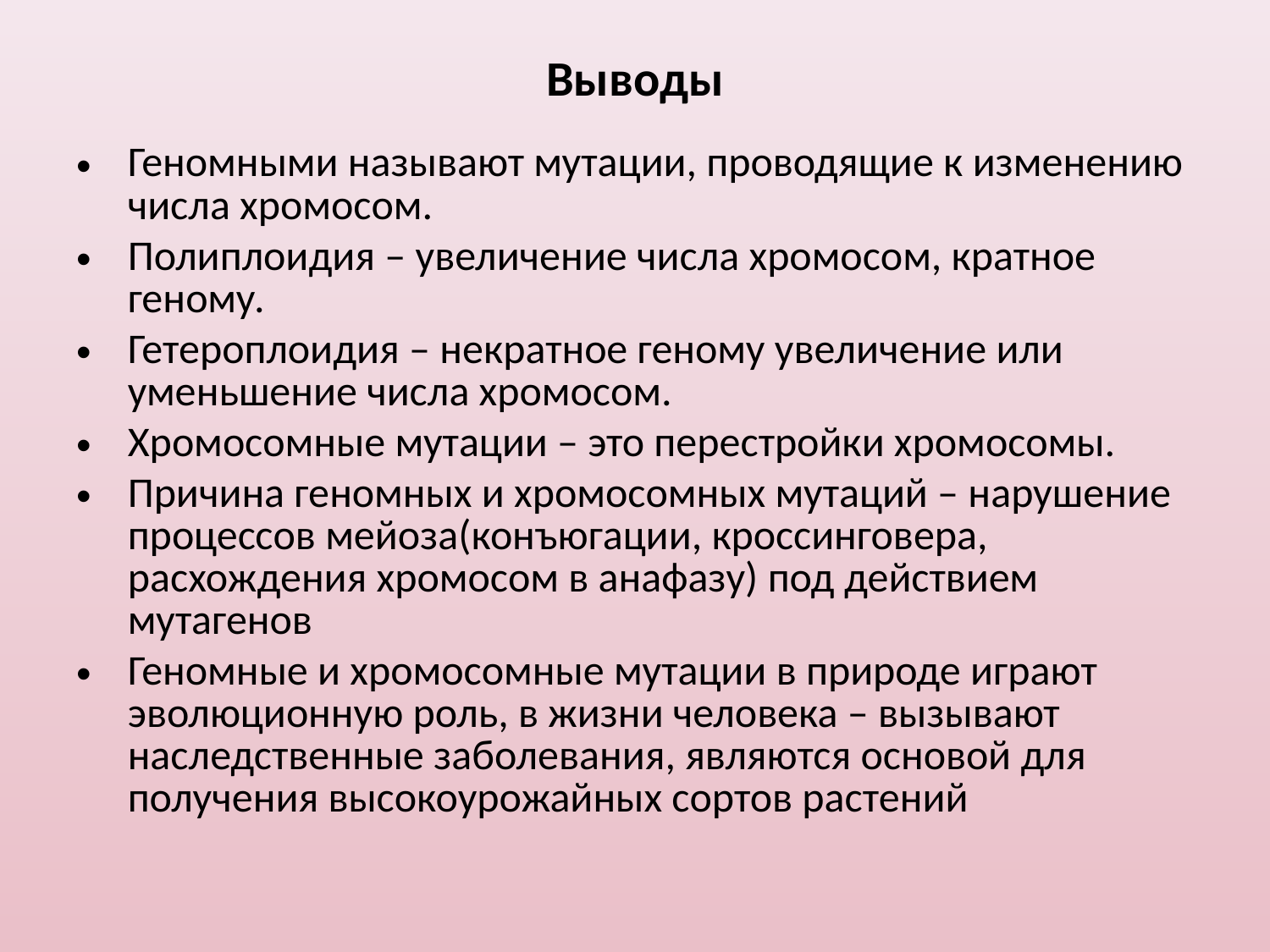

# Выводы
Геномными называют мутации, проводящие к изменению числа хромосом.
Полиплоидия – увеличение числа хромосом, кратное геному.
Гетероплоидия – некратное геному увеличение или уменьшение числа хромосом.
Хромосомные мутации – это перестройки хромосомы.
Причина геномных и хромосомных мутаций – нарушение процессов мейоза(конъюгации, кроссинговера, расхождения хромосом в анафазу) под действием мутагенов
Геномные и хромосомные мутации в природе играют эволюционную роль, в жизни человека – вызывают наследственные заболевания, являются основой для получения высокоурожайных сортов растений